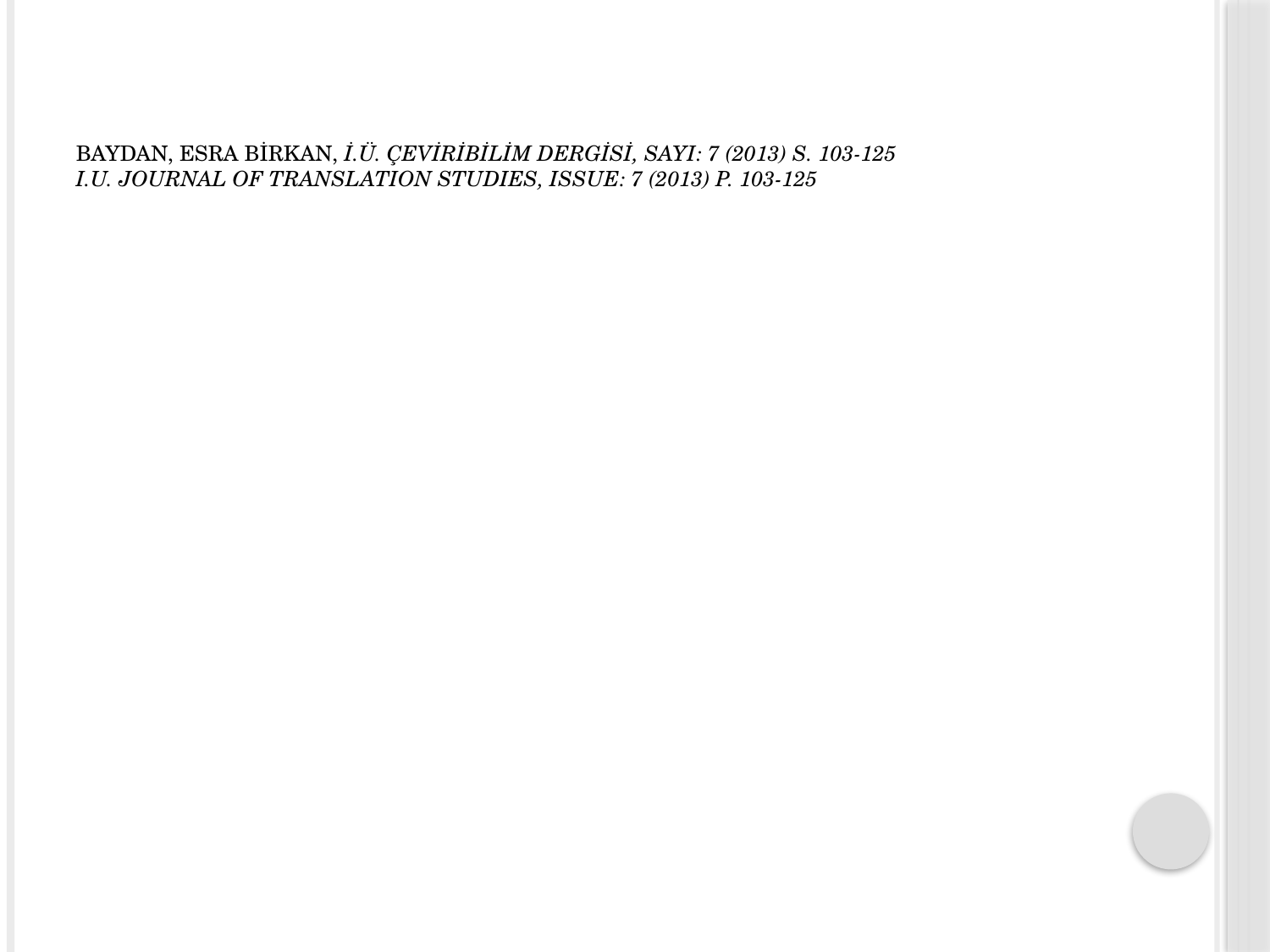

# Baydan, esra birkan, İ.Ü. Çeviribilim Dergisi, Sayı: 7 (2013) s. 103-125 I.U. Journal of Translation Studies, Issue: 7 (2013) p. 103-125